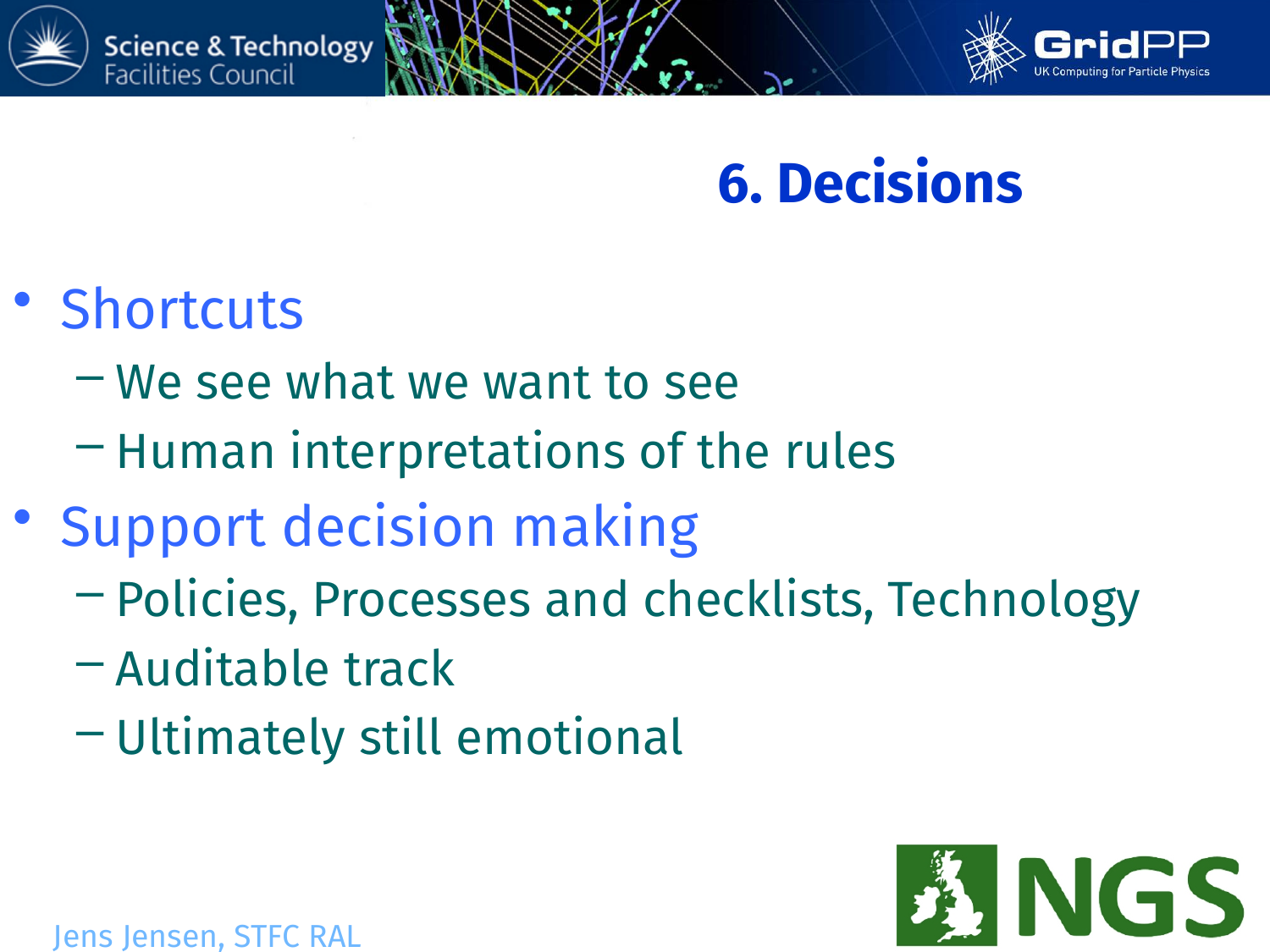

# 6. Decisions
Shortcuts
We see what we want to see
Human interpretations of the rules
Support decision making
Policies, Processes and checklists, Technology
Auditable track
Ultimately still emotional